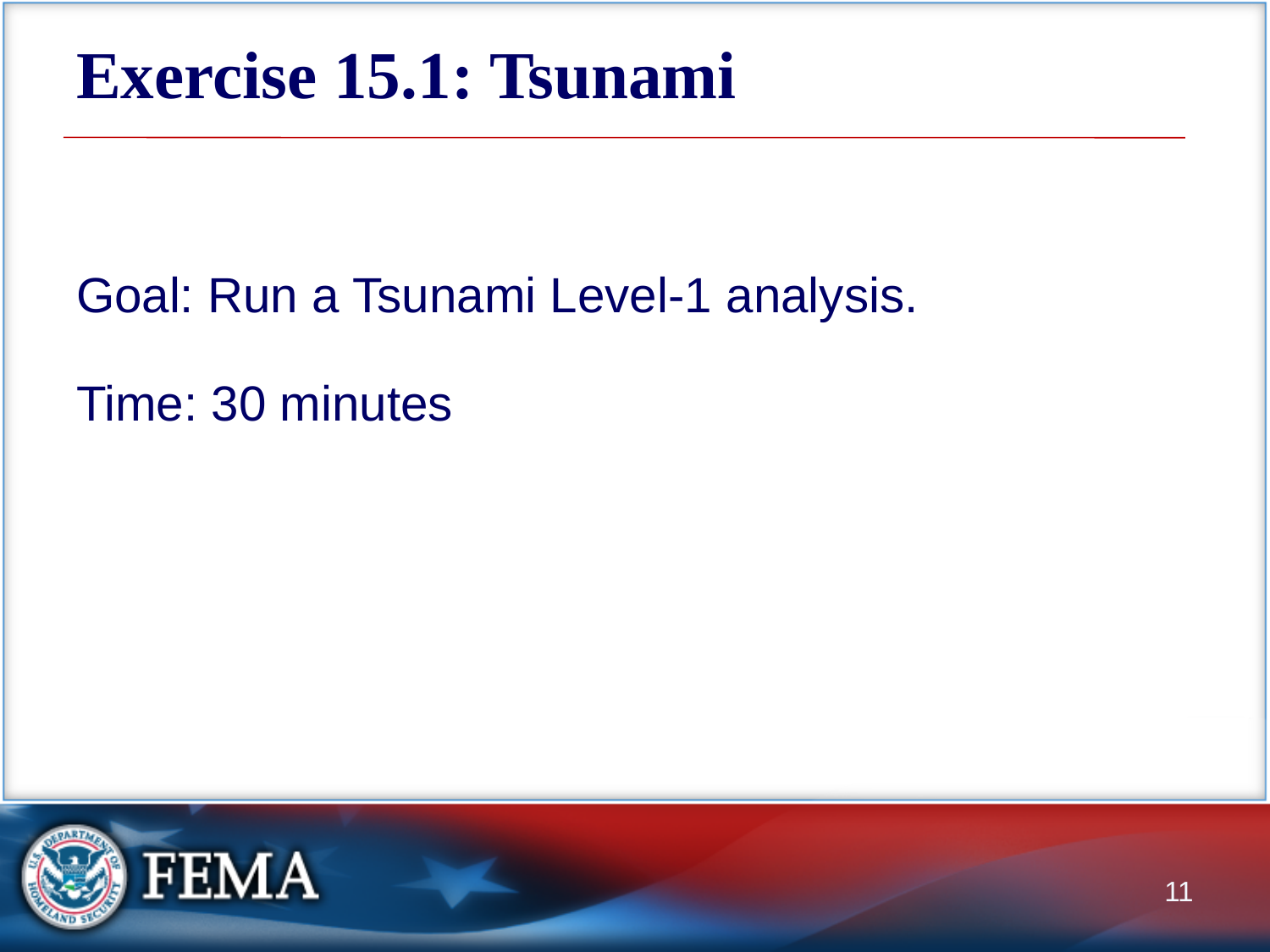

# Exercise 15.1: Tsunami

Goal: Run a Tsunami Level-1 analysis.
Time: 30 minutes
11